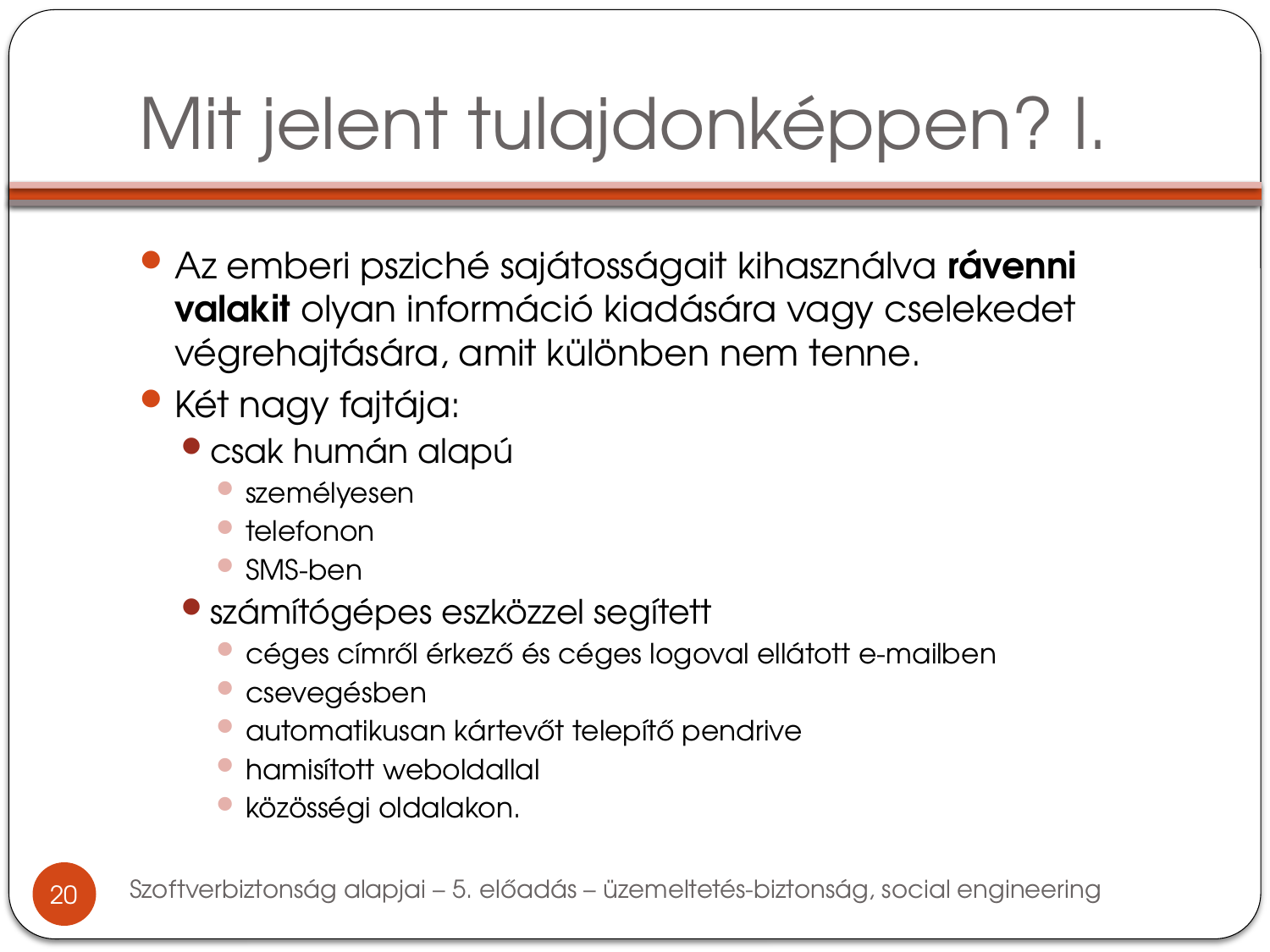

# Mit jelent tulajdonképpen? I.
Az emberi psziché sajátosságait kihasználva rávenni valakit olyan információ kiadására vagy cselekedet végrehajtására, amit különben nem tenne.
Két nagy fajtája:
csak humán alapú
személyesen
telefonon
SMS-ben
számítógépes eszközzel segített
céges címről érkező és céges logoval ellátott e-mailben
csevegésben
automatikusan kártevőt telepítő pendrive
hamisított weboldallal
közösségi oldalakon.

Szoftverbiztonság alapjai – 5. előadás – üzemeltetés-biztonság, social engineering
20